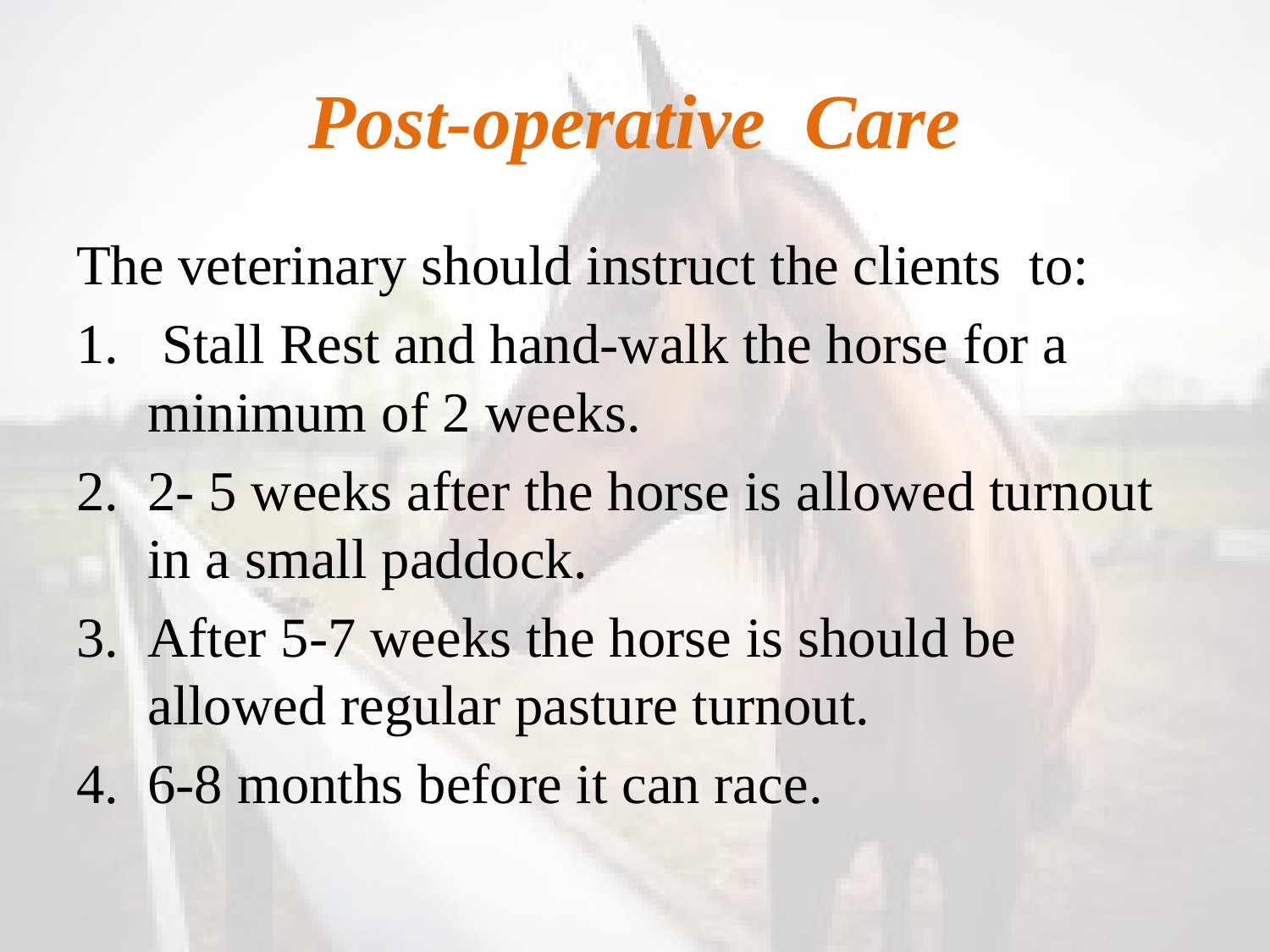

# Post-operative  Care
The veterinary should instruct the clients  to:
 Stall Rest and hand-walk the horse for a minimum of 2 weeks.
2- 5 weeks after the horse is allowed turnout in a small paddock.
After 5-7 weeks the horse is should be allowed regular pasture turnout.
6-8 months before it can race.